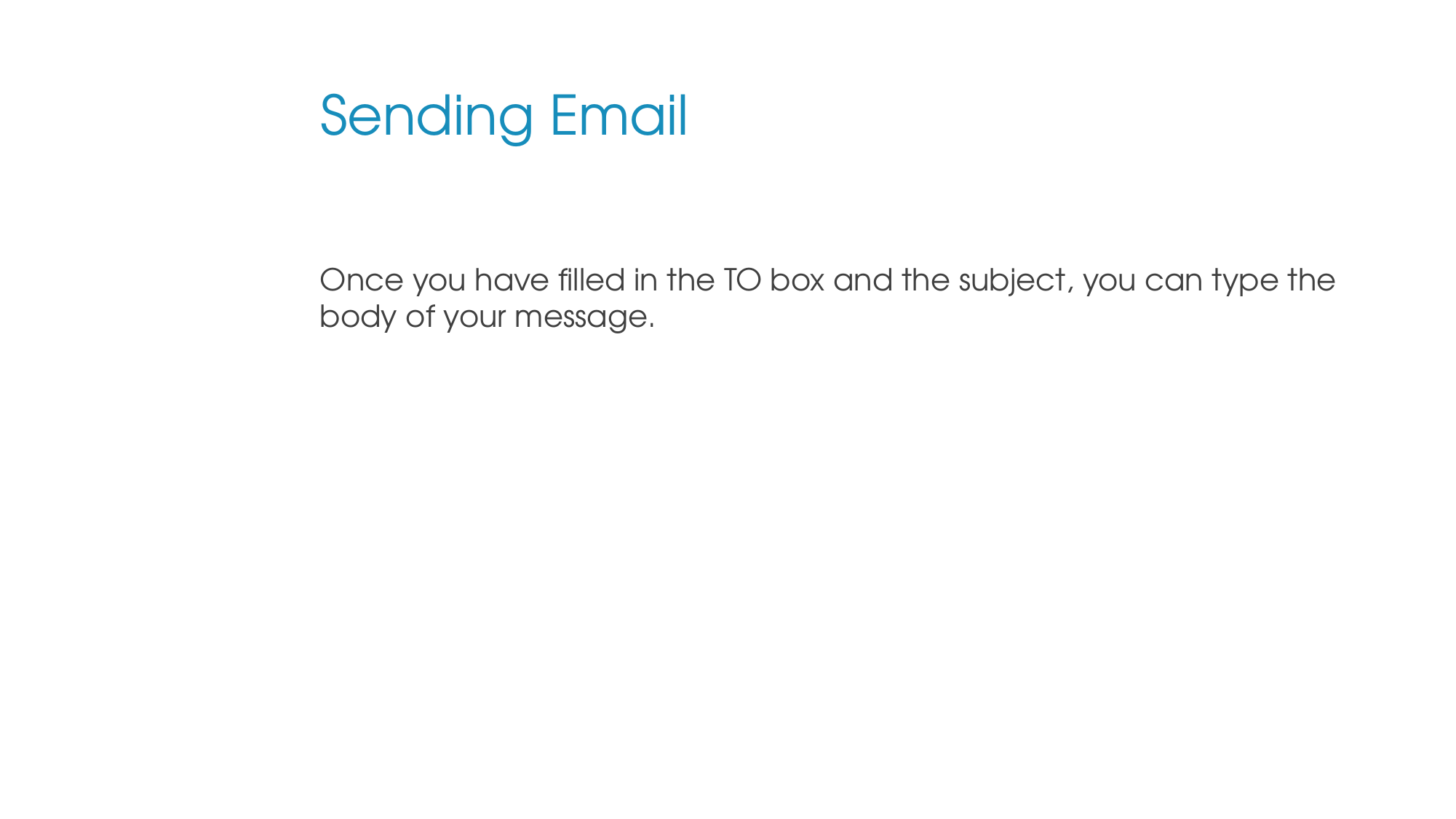

# Sending Email
Once you have filled in the TO box and the subject, you can type the body of your message.